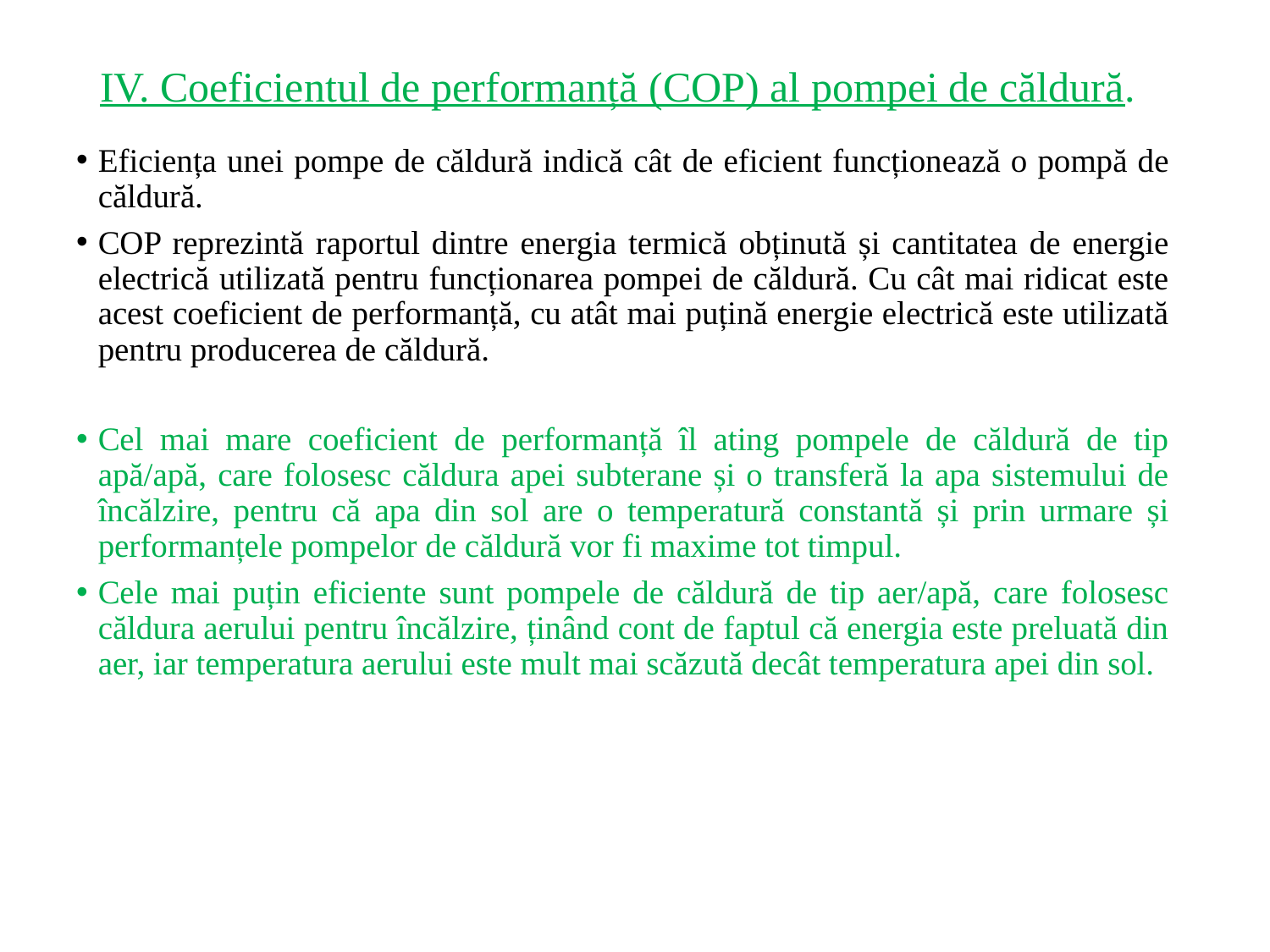

# IV. Coeficientul de performanță (COP) al pompei de căldură.
Eficiența unei pompe de căldură indică cât de eficient funcționează o pompă de căldură.
COP reprezintă raportul dintre energia termică obținută și cantitatea de energie electrică utilizată pentru funcționarea pompei de căldură. Cu cât mai ridicat este acest coeficient de performanță, cu atât mai puțină energie electrică este utilizată pentru producerea de căldură.

Cel mai mare coeficient de performanță îl ating pompele de căldură de tip apă/apă, care folosesc căldura apei subterane și o transferă la apa sistemului de încălzire, pentru că apa din sol are o temperatură constantă și prin urmare și performanțele pompelor de căldură vor fi maxime tot timpul.
Cele mai puțin eficiente sunt pompele de căldură de tip aer/apă, care folosesc căldura aerului pentru încălzire, ținând cont de faptul că energia este preluată din aer, iar temperatura aerului este mult mai scăzută decât temperatura apei din sol.